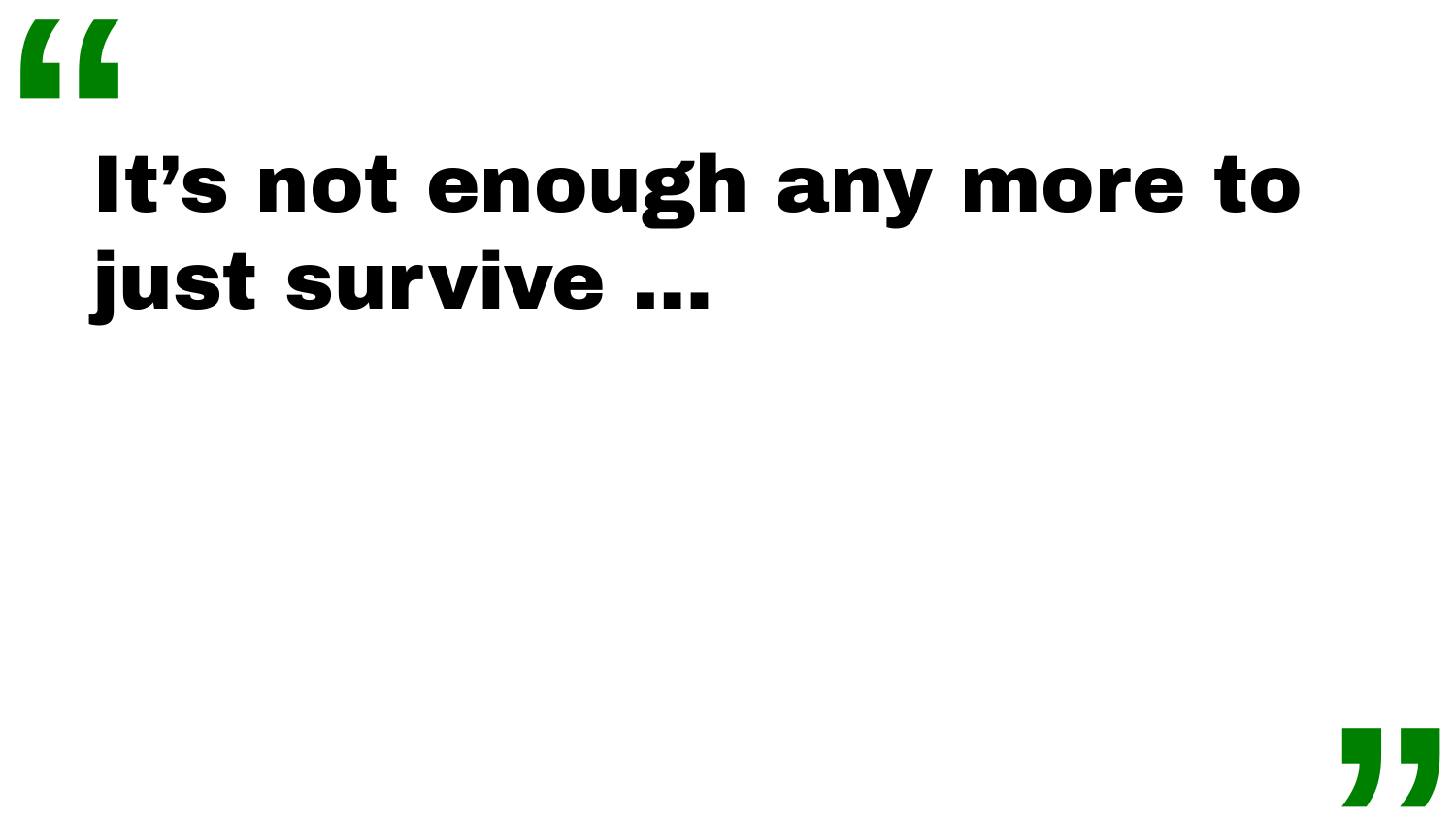

“
It’s not enough any more to just survive …
”